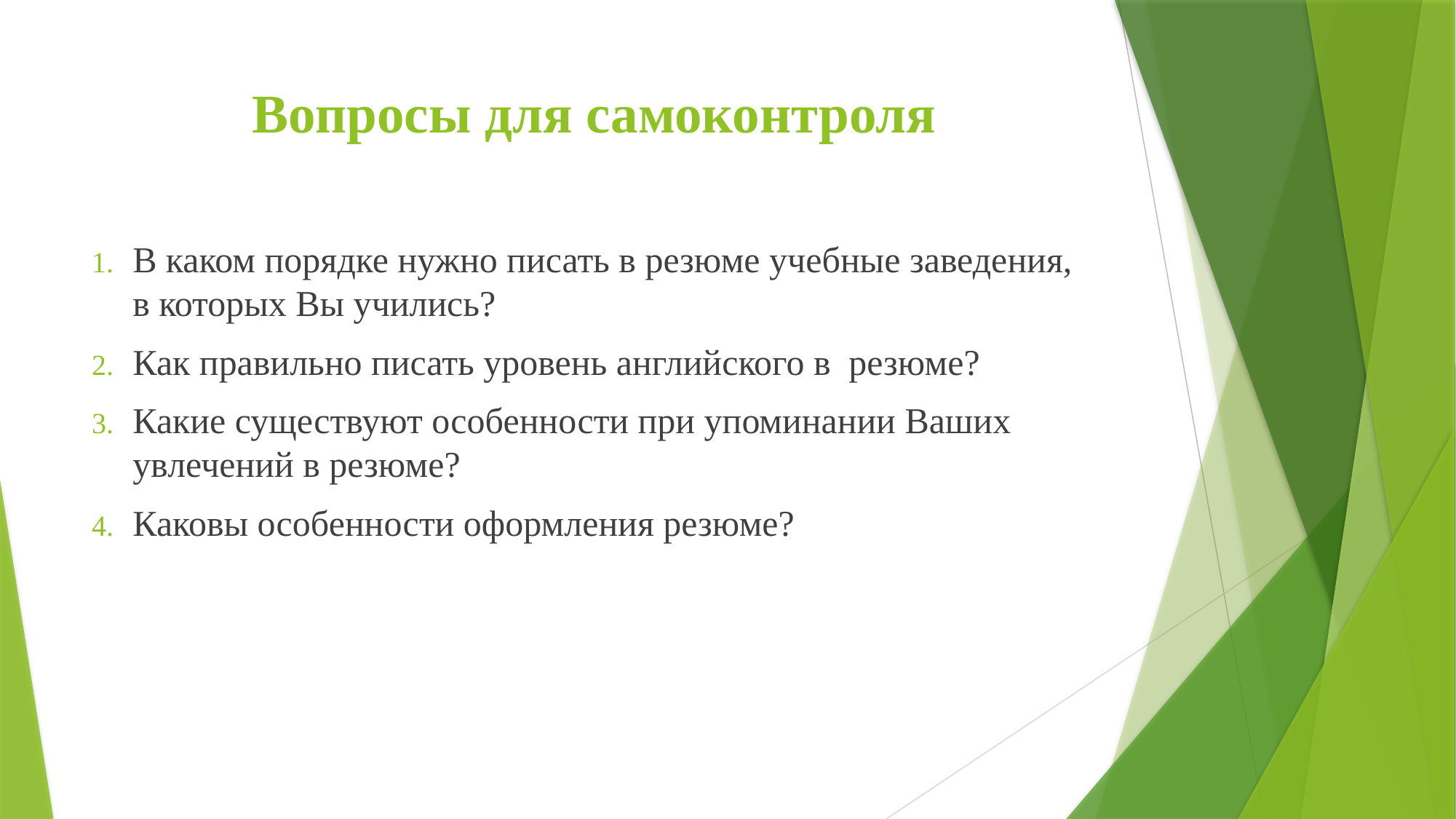

# Вопросы для самоконтроля
В каком порядке нужно писать в резюме учебные заведения, в которых Вы учились?
Как правильно писать уровень английского в  резюме?
Какие существуют особенности при упоминании Ваших увлечений в резюме?
Каковы особенности оформления резюме?